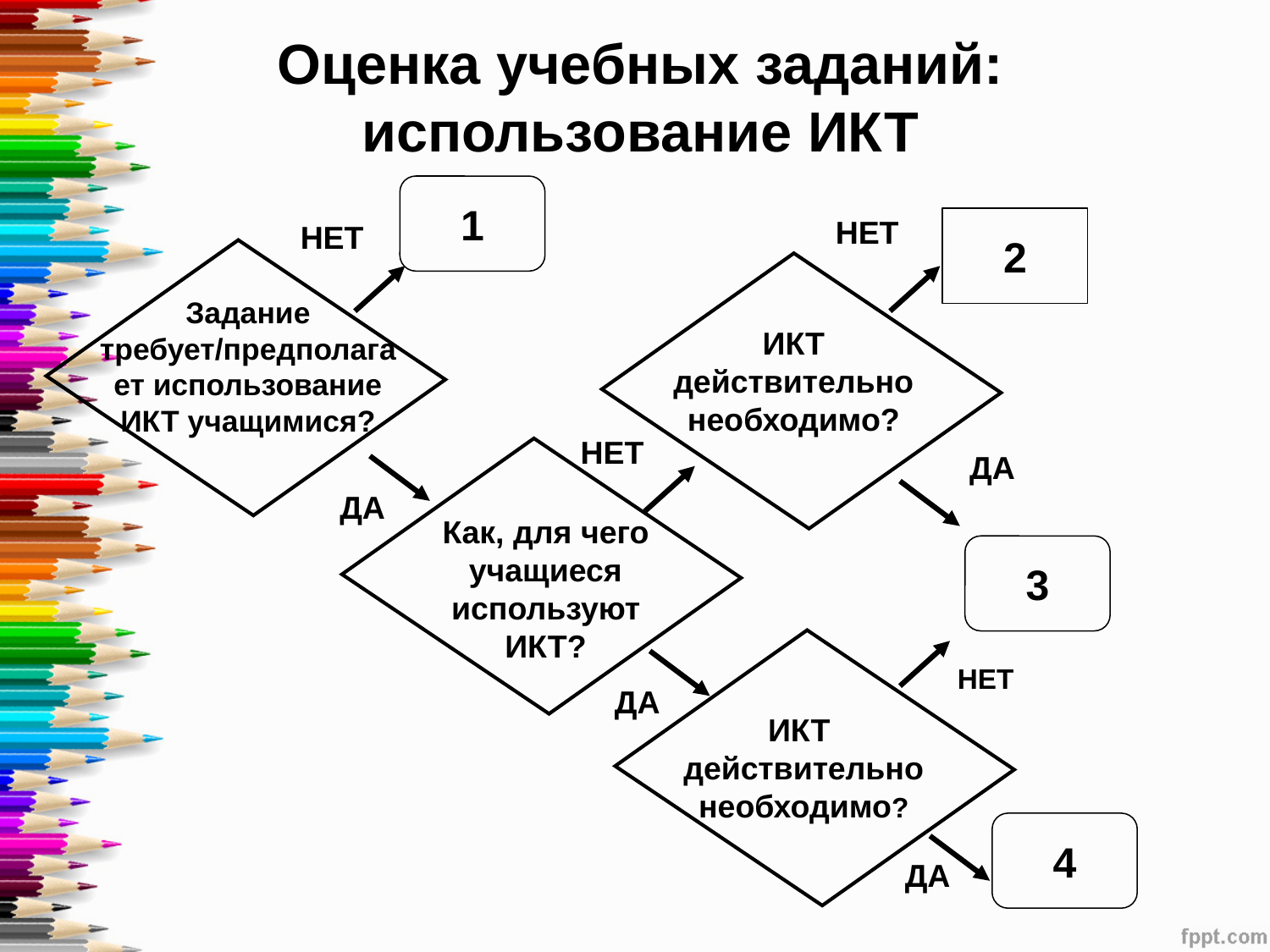

Оценка учебных заданий:
использование ИКТ
1
НЕТ
2
НЕТ

Задание требует/предполагает использование ИКТ учащимися?

ИКТ действительно необходимо?
НЕТ
ДА

Как, для чего учащиеся используют ИКТ?

ДА

3

НЕТ

ИКТ
действительно необходимо?
ДА
4

ДА